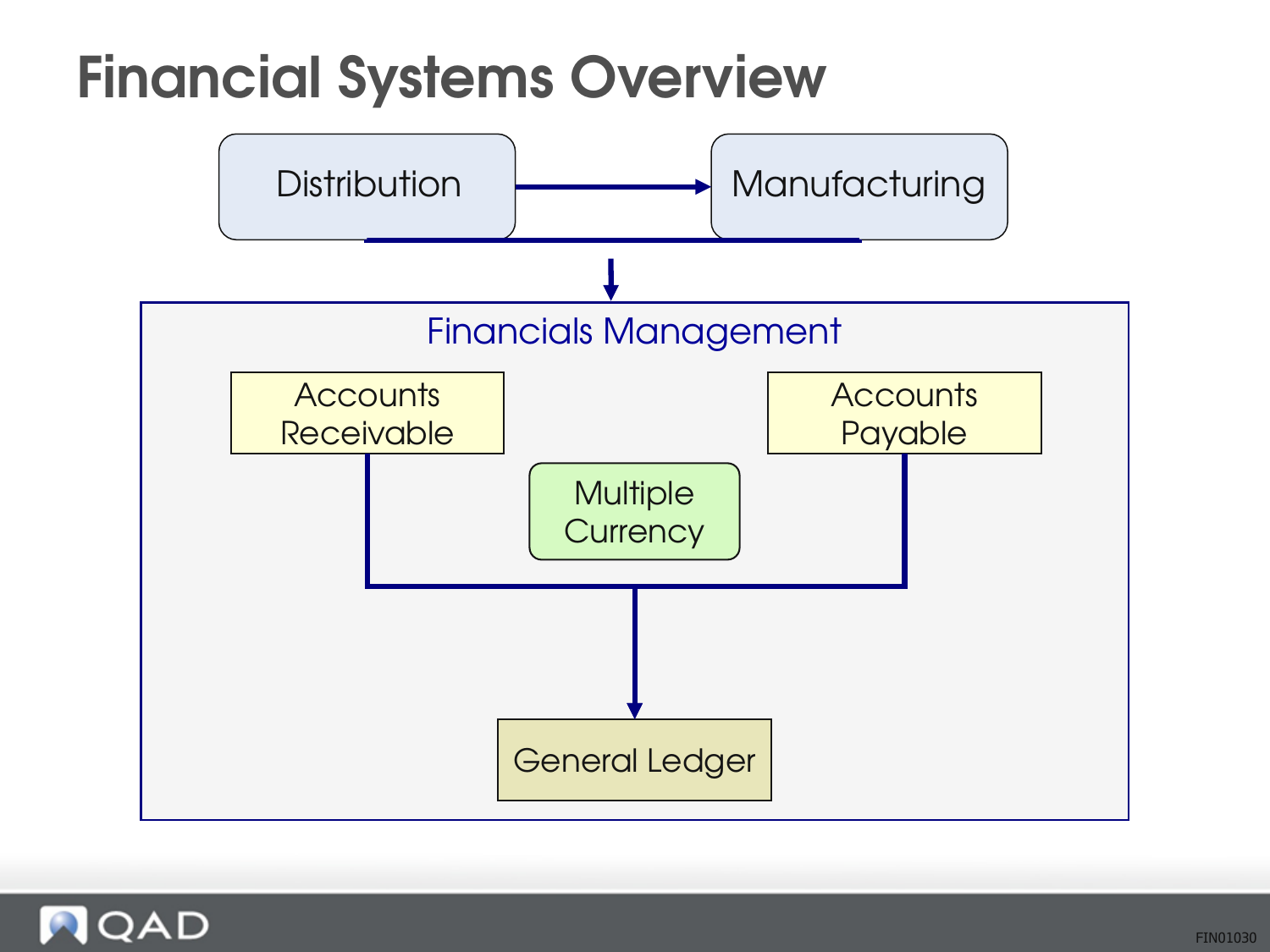

# Financial Systems Overview

Distribution

Manufacturing

Financials Management

Accounts
Receivable
Accounts
Payable
Multiple
Currency
General Ledger
FIN01030